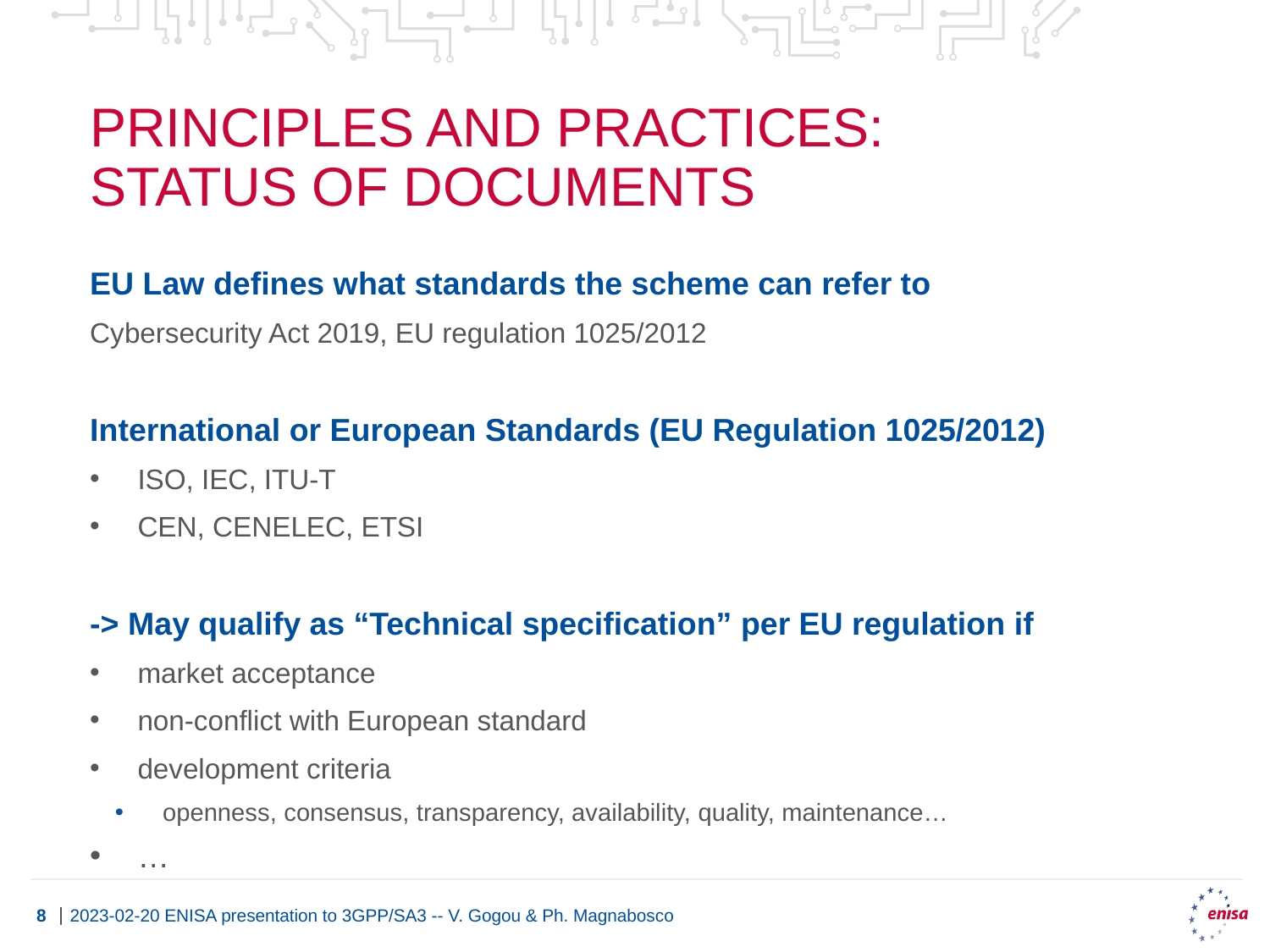

# Principles and practices: status of documents
EU Law defines what standards the scheme can refer to
Cybersecurity Act 2019, EU regulation 1025/2012

International or European Standards (EU Regulation 1025/2012)
ISO, IEC, ITU-T
CEN, CENELEC, ETSI

-> May qualify as “Technical specification” per EU regulation if
market acceptance
non-conflict with European standard
development criteria
openness, consensus, transparency, availability, quality, maintenance…
…

2023-02-20 ENISA presentation to 3GPP/SA3 -- V. Gogou & Ph. Magnabosco